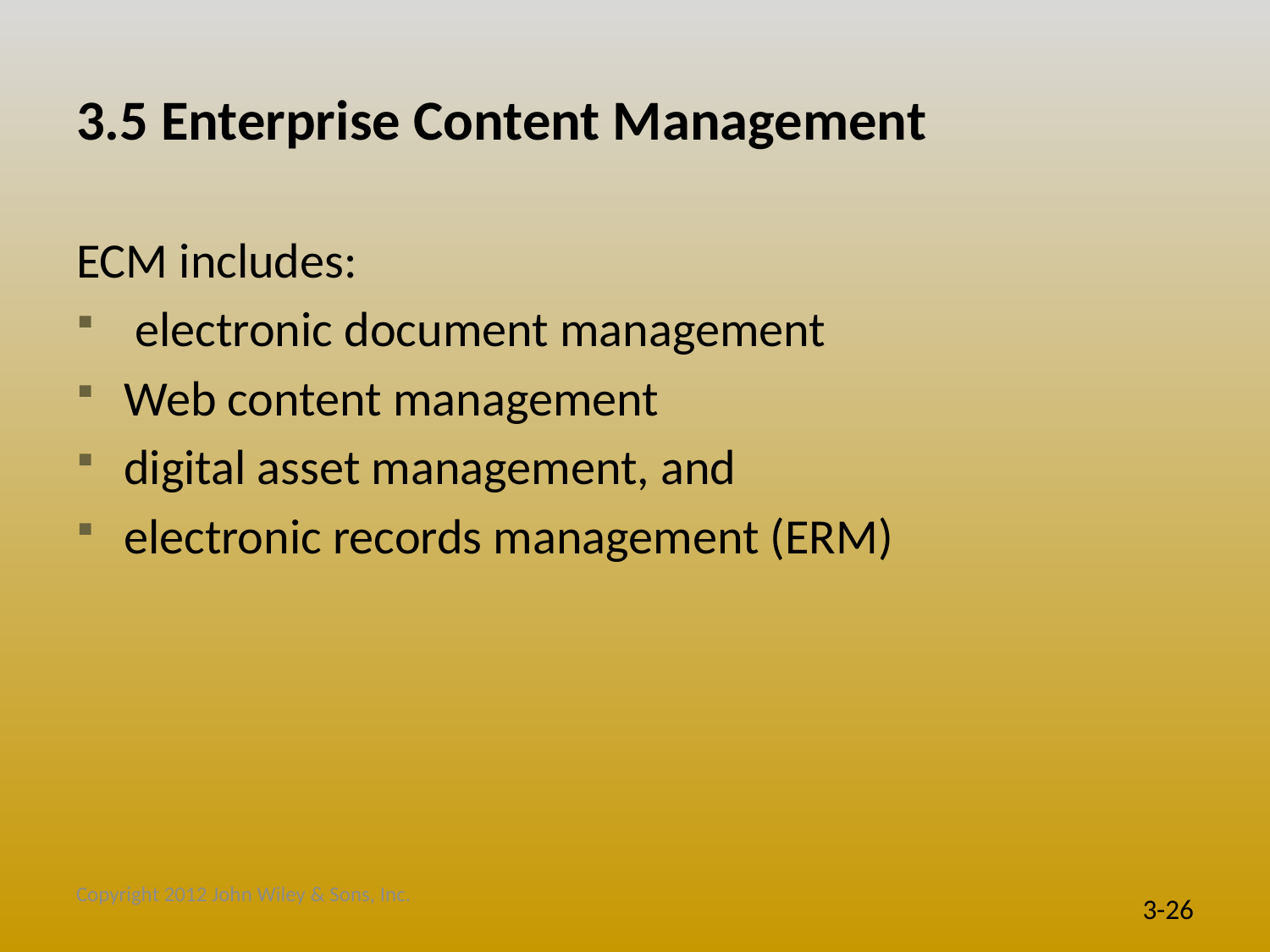

# 3.5 Enterprise Content Management
ECM includes:
 electronic document management
Web content management
digital asset management, and
electronic records management (ERM)
Copyright 2012 John Wiley & Sons, Inc.
3-26